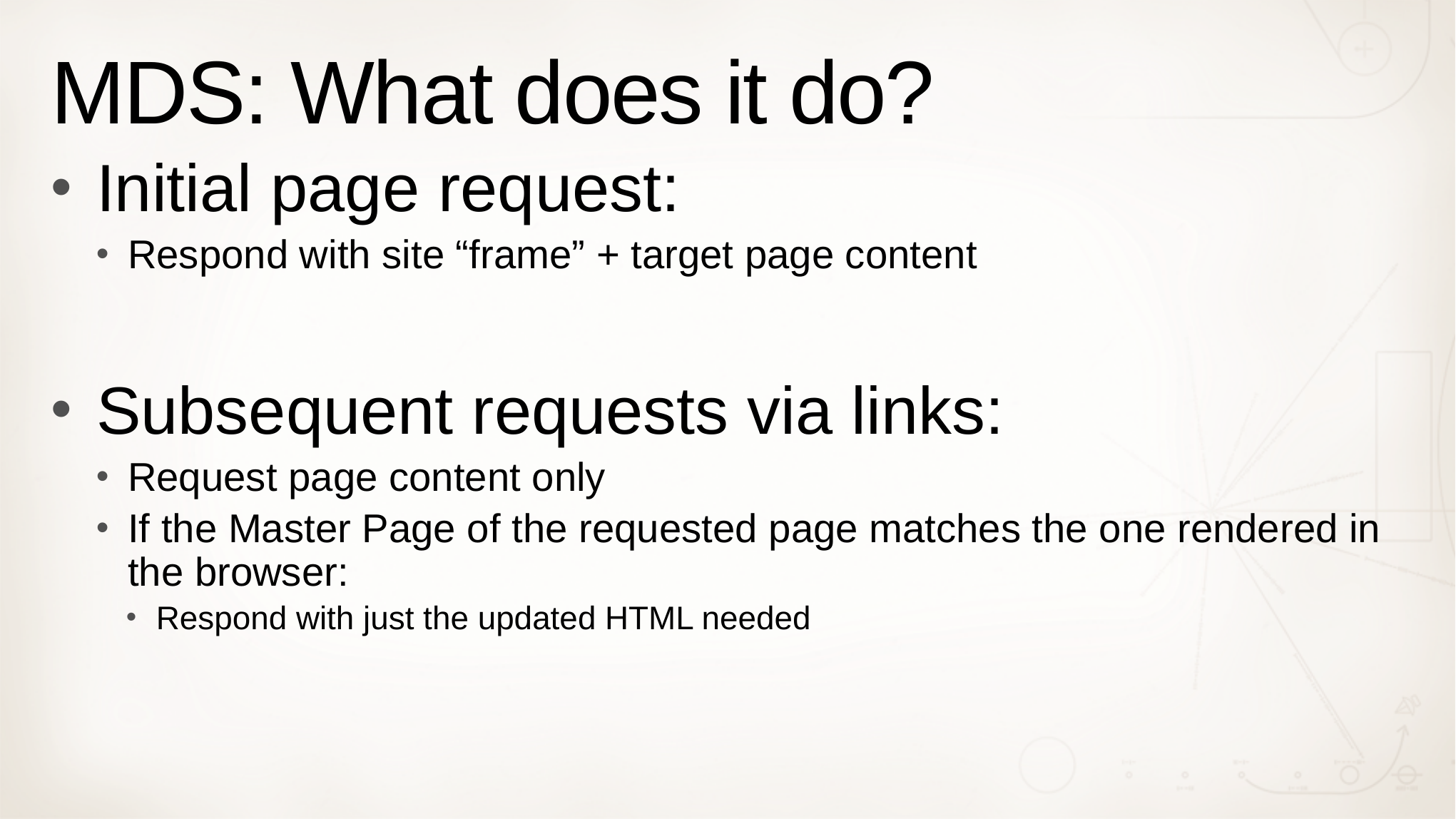

# MDS: What does it do?
Initial page request:
Respond with site “frame” + target page content

Subsequent requests via links:
Request page content only
If the Master Page of the requested page matches the one rendered in the browser:
Respond with just the updated HTML needed